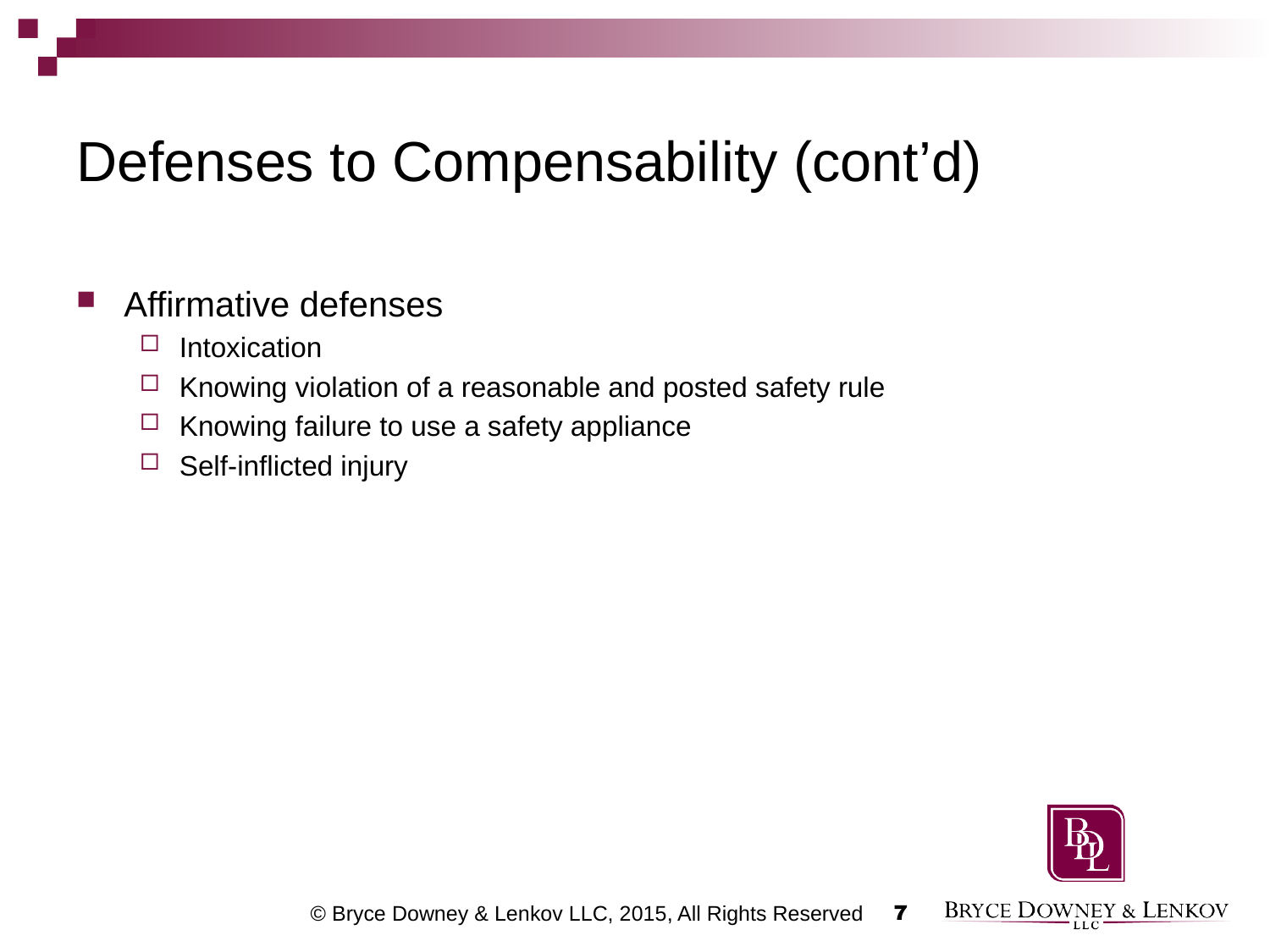

# Defenses to Compensability (cont’d)
Affirmative defenses
Intoxication
Knowing violation of a reasonable and posted safety rule
Knowing failure to use a safety appliance
Self-inflicted injury

7